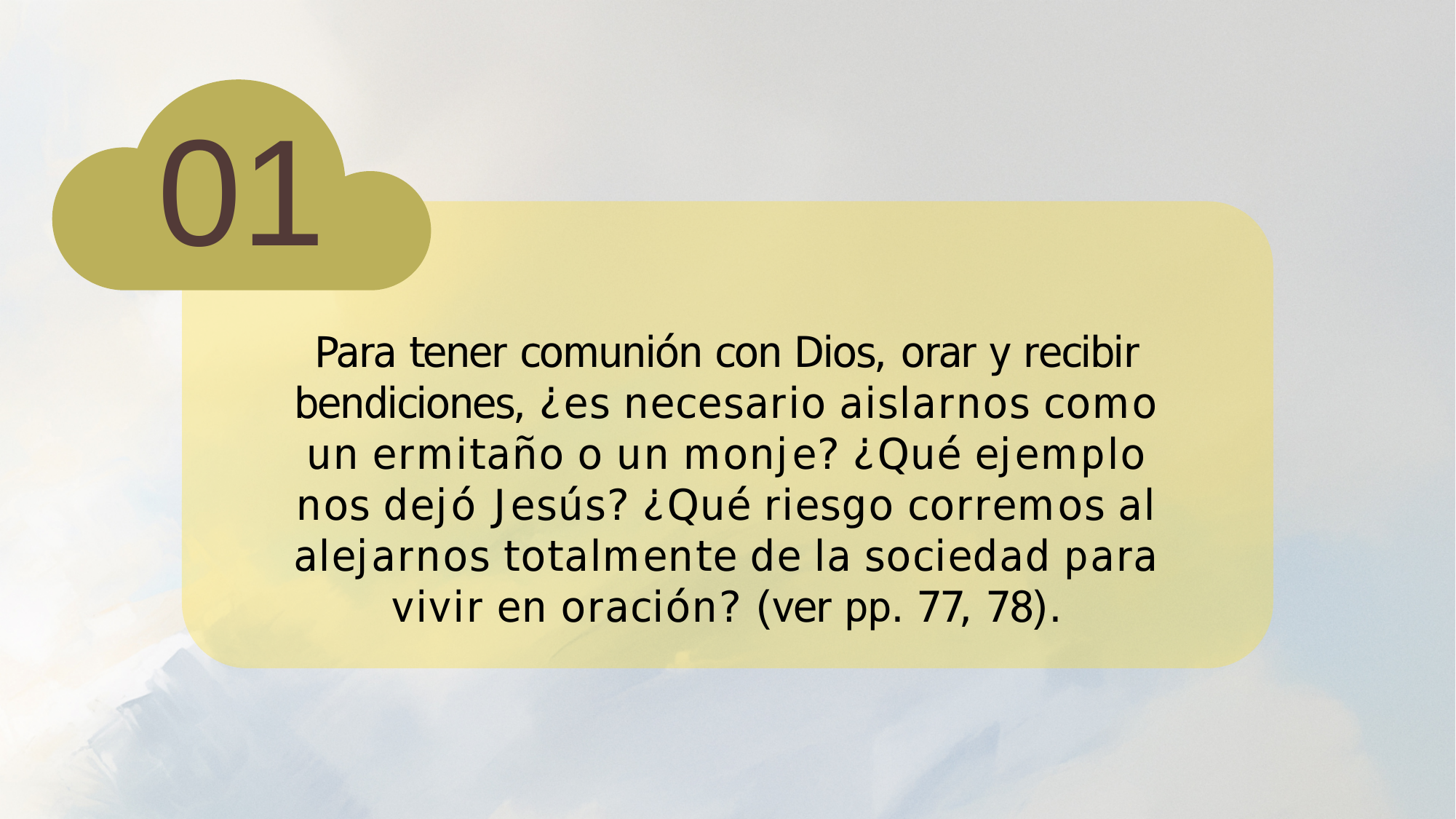

01

Para tener comunión con Dios, orar y recibir bendiciones, ¿es necesario aislarnos como un ermitaño o un monje? ¿Qué ejemplo nos dejó Jesús? ¿Qué riesgo corremos al alejarnos totalmente de la sociedad para vivir en oración? (ver pp. 77, 78).